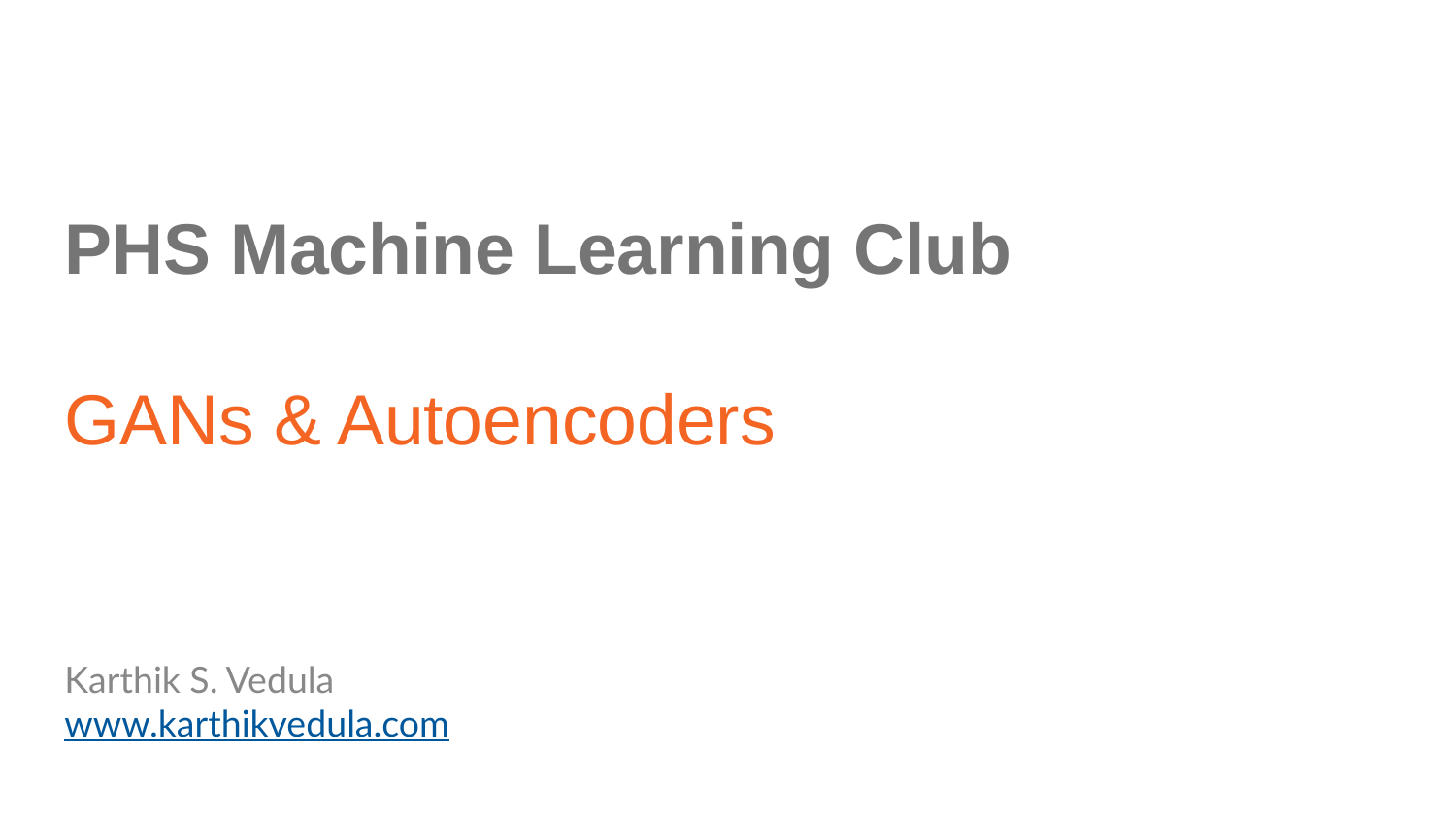

# PHS Machine Learning Club

GANs & Autoencoders
Karthik S. Vedula
www.karthikvedula.com